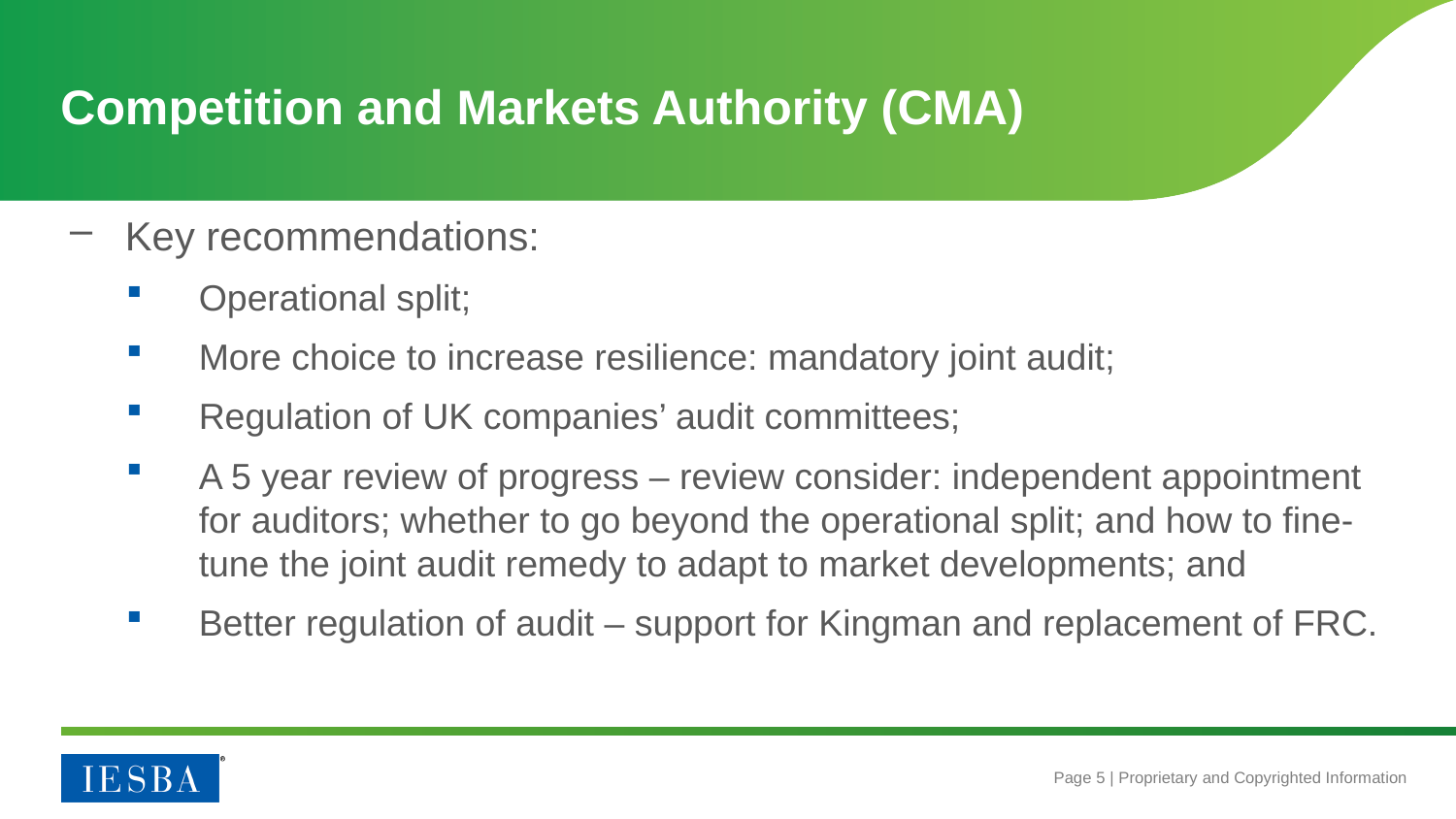

# Competition and Markets Authority (CMA)
Key recommendations:
Operational split;
More choice to increase resilience: mandatory joint audit;
Regulation of UK companies’ audit committees;
A 5 year review of progress – review consider: independent appointment for auditors; whether to go beyond the operational split; and how to fine-tune the joint audit remedy to adapt to market developments; and
Better regulation of audit – support for Kingman and replacement of FRC.